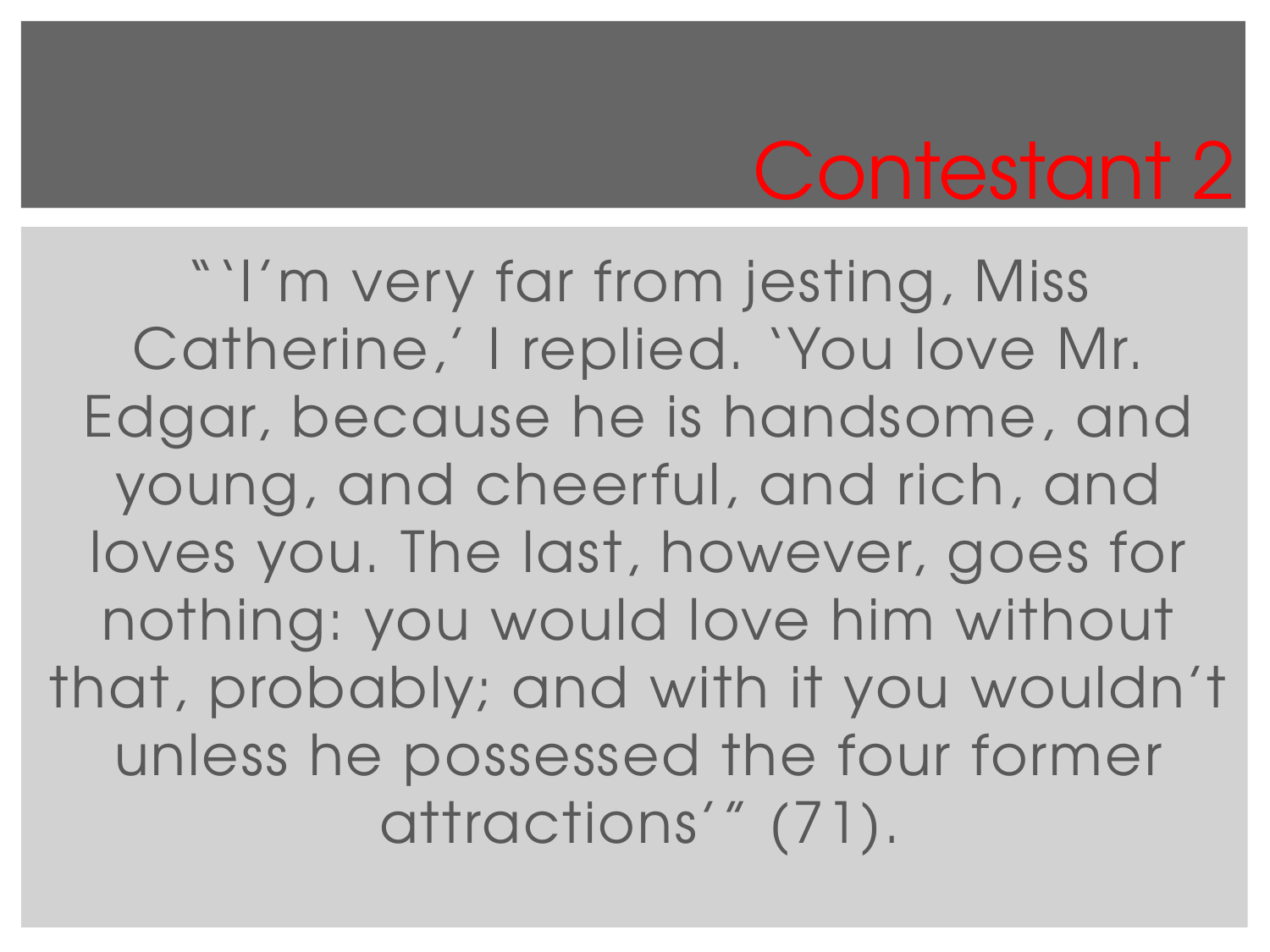

Contestant 2
“‘I’m very far from jesting, Miss Catherine,’ I replied. ‘You love Mr. Edgar, because he is handsome, and young, and cheerful, and rich, and loves you. The last, however, goes for nothing: you would love him without that, probably; and with it you wouldn’t unless he possessed the four former attractions’” (71).